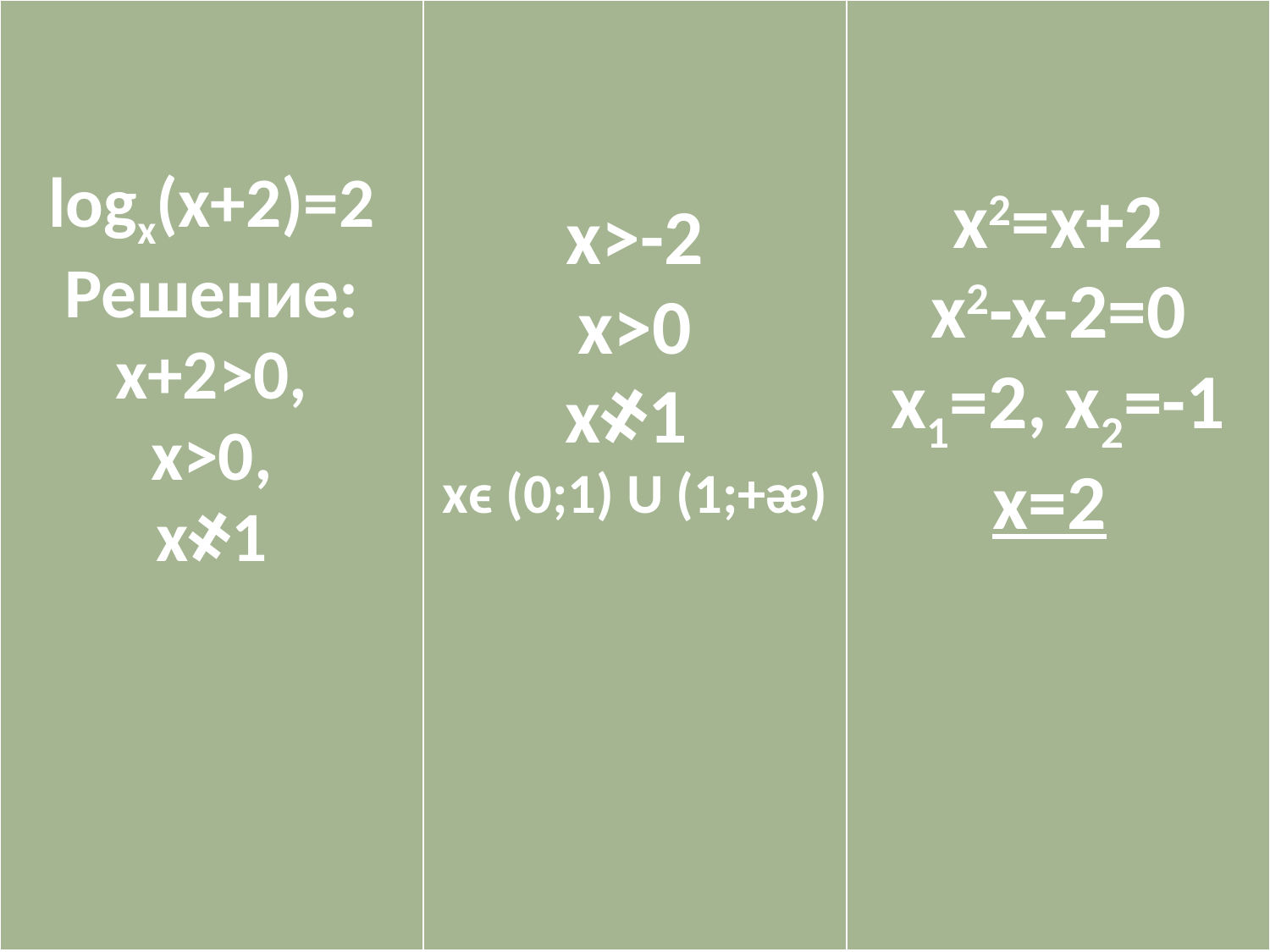

| logx(x+2)=2 Решение: x+2>0, x>0, x҂1 | x>-2 x>0 x҂1 xϵ (0;1) U (1;+ᴂ) | x2=x+2 x2-x-2=0 x1=2, x2=-1 x=2 |
| --- | --- | --- |